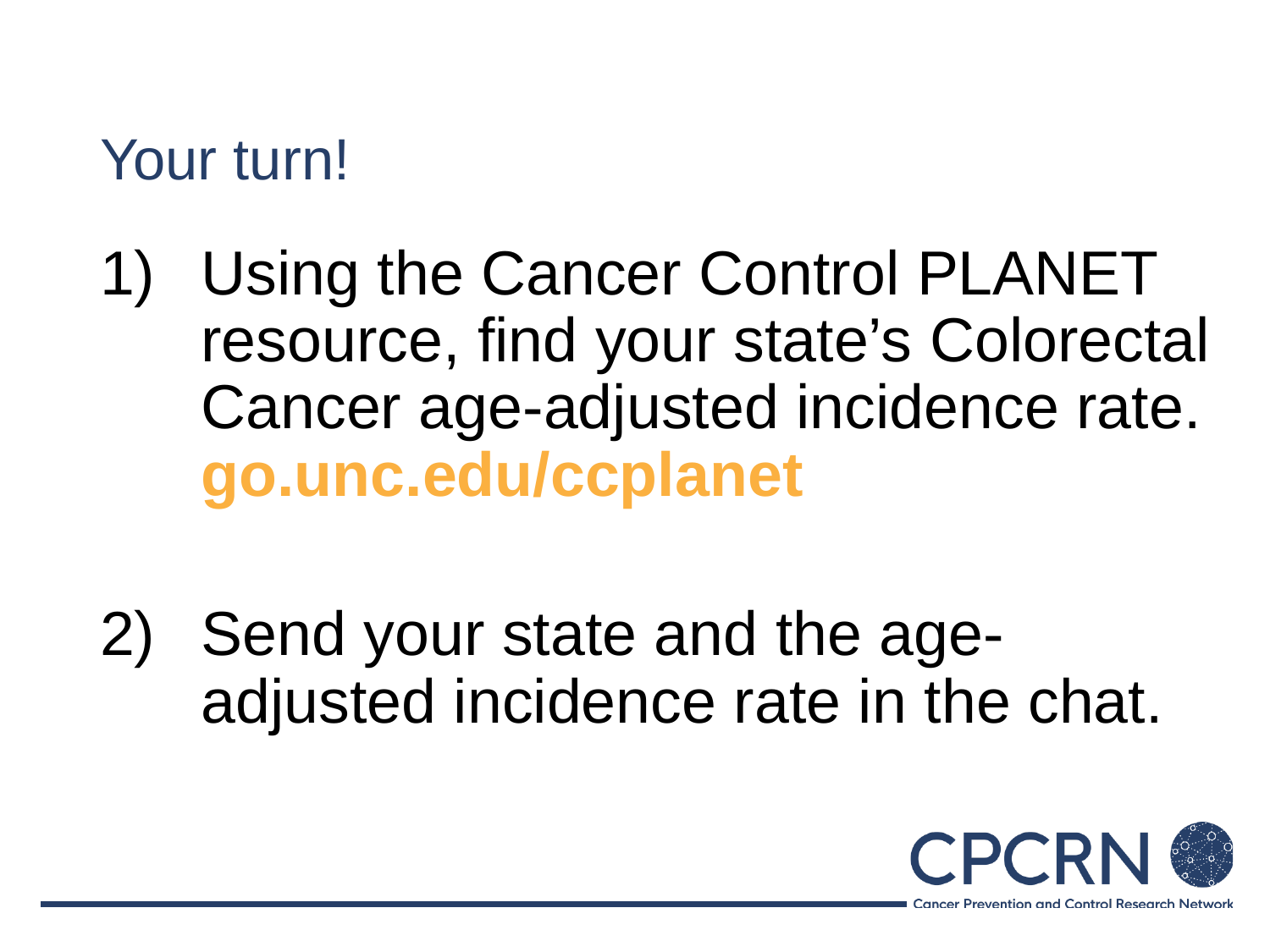

# Your turn!
Using the Cancer Control PLANET resource, find your state’s Colorectal Cancer age-adjusted incidence rate. go.unc.edu/ccplanet

Send your state and the age-adjusted incidence rate in the chat.